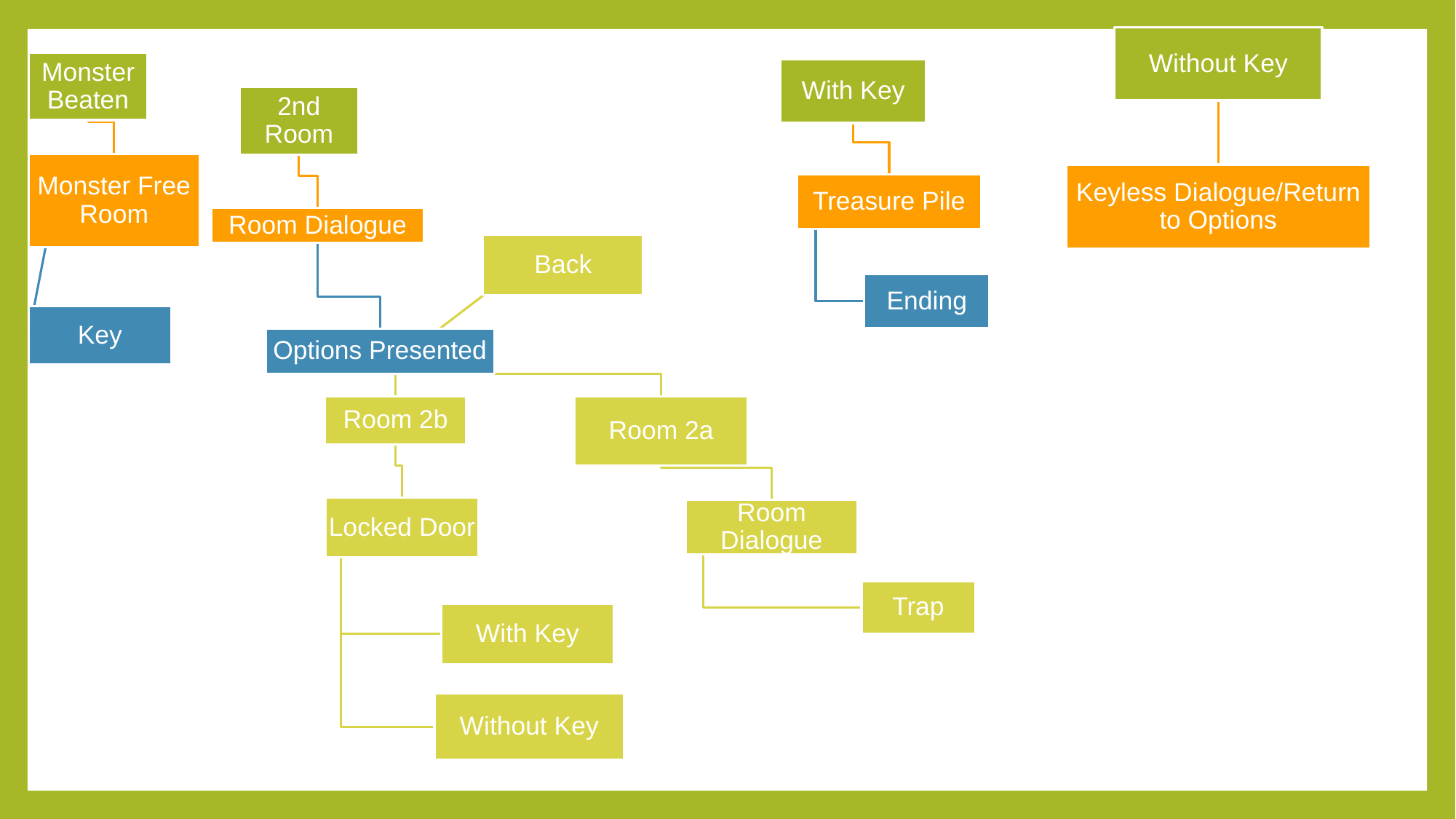

Monster Beaten
Monster Free Room
Key
2nd Room
Room Dialogue
Options Presented
Back
Room 2b
Locked Door
With Key
Without Key
Room 2a
Room Dialogue
Trap
With Key
Treasure Pile
Ending
Without Key
Keyless Dialogue/Return to Options